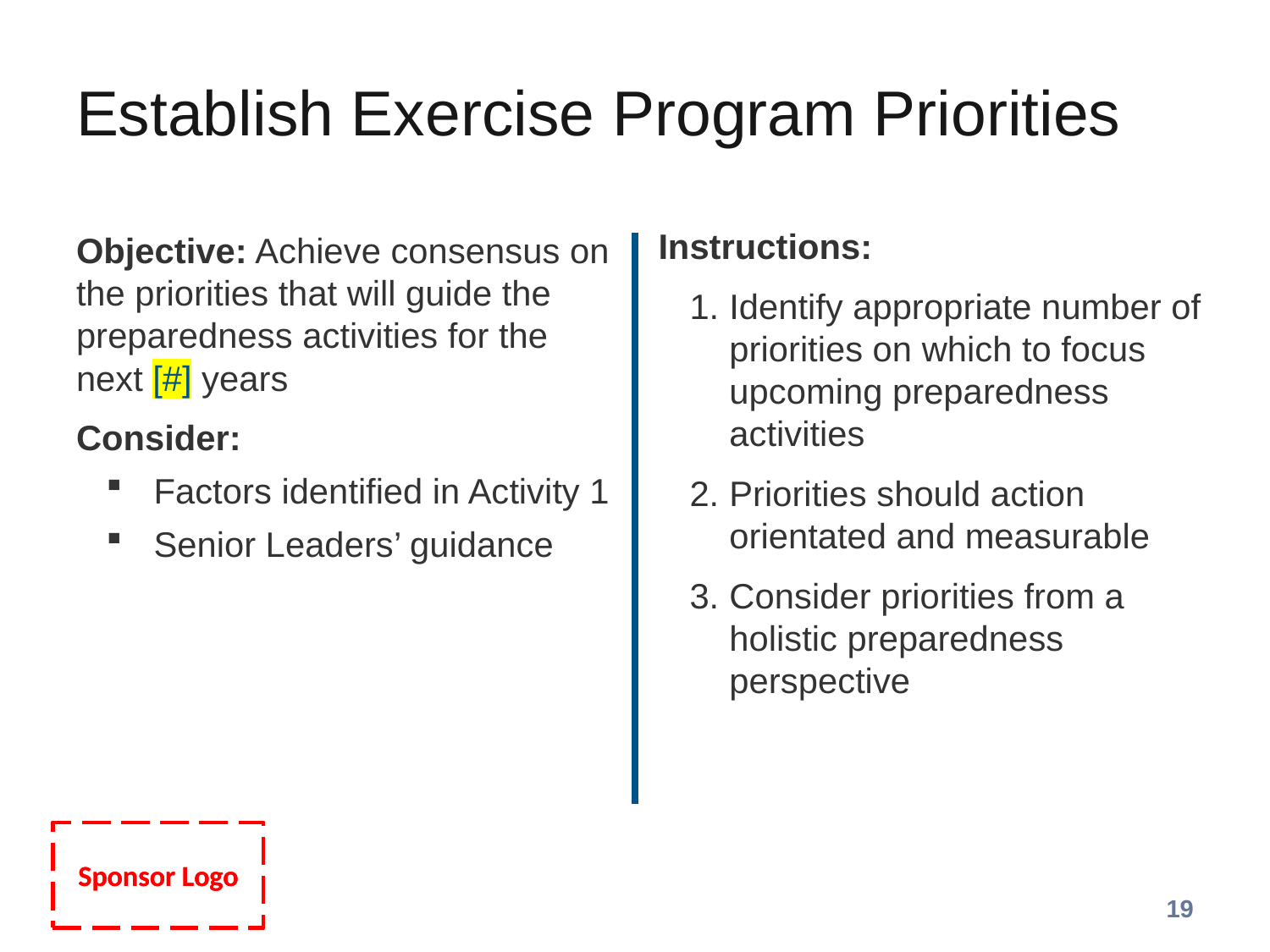

# Establish Exercise Program Priorities
Instructions:
Identify appropriate number of priorities on which to focus upcoming preparedness activities
Priorities should action orientated and measurable
Consider priorities from a holistic preparedness perspective
Objective: Achieve consensus on the priorities that will guide the preparedness activities for the next [#] years
Consider:
Factors identified in Activity 1
Senior Leaders’ guidance
19